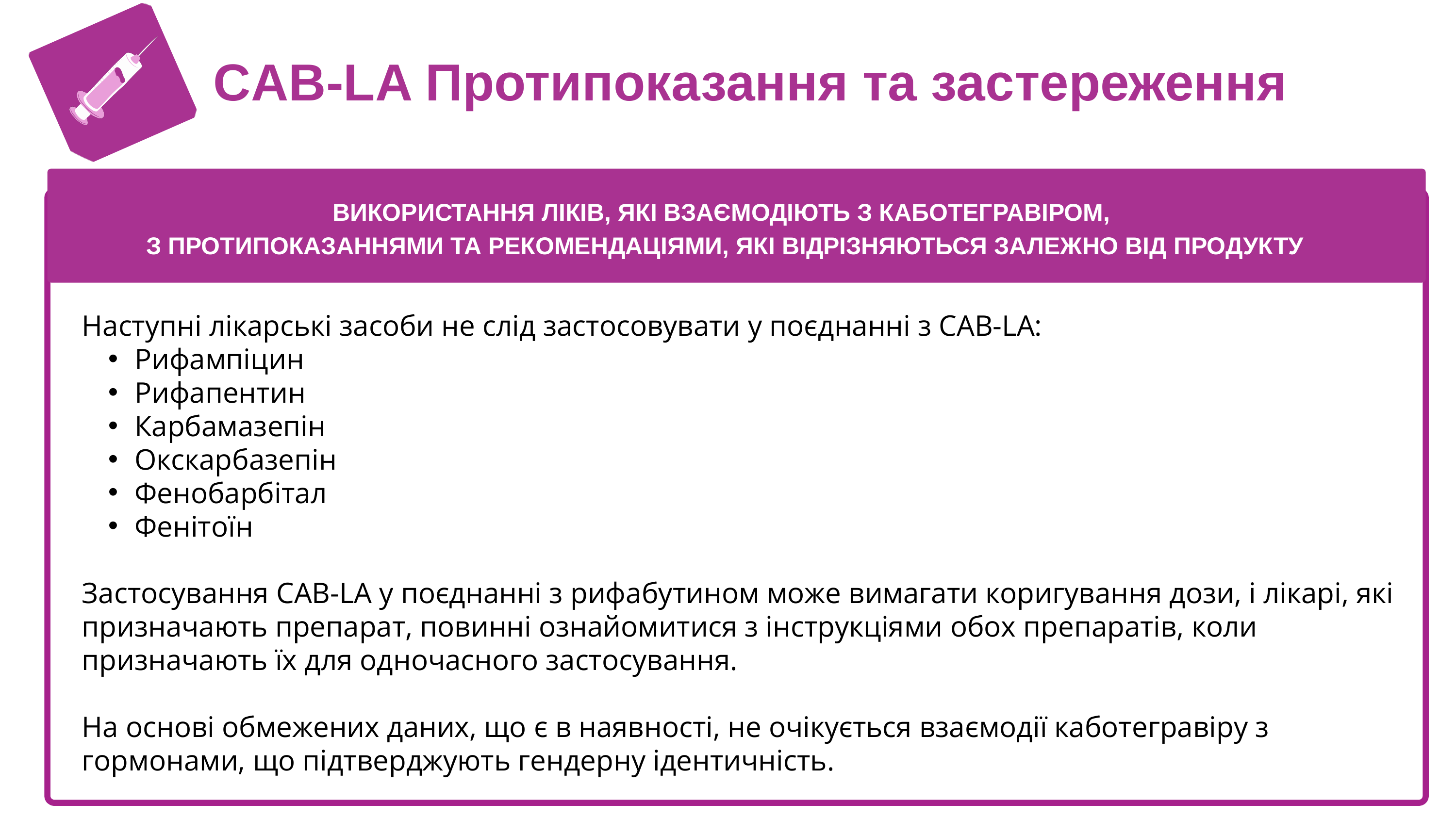

C
CAB-LA Протипоказання та застереження

ВИКОРИСТАННЯ ЛІКІВ, ЯКІ ВЗАЄМОДІЮТЬ З КАБОТЕГРАВІРОМ,
З ПРОТИПОКАЗАННЯМИ ТА РЕКОМЕНДАЦІЯМИ, ЯКІ ВІДРІЗНЯЮТЬСЯ ЗАЛЕЖНО ВІД ПРОДУКТУ

Наступні лікарські засоби не слід застосовувати у поєднанні з CAB-LA:
Рифампіцин
Рифапентин
Карбамазепін
Окскарбазепін
Фенобарбітал
Фенітоїн

Застосування CAB-LA у поєднанні з рифабутином може вимагати коригування дози, і лікарі, які призначають препарат, повинні ознайомитися з інструкціями обох препаратів, коли призначають їх для одночасного застосування.

На основі обмежених даних, що є в наявності, не очікується взаємодії каботегравіру з гормонами, що підтверджують гендерну ідентичність.